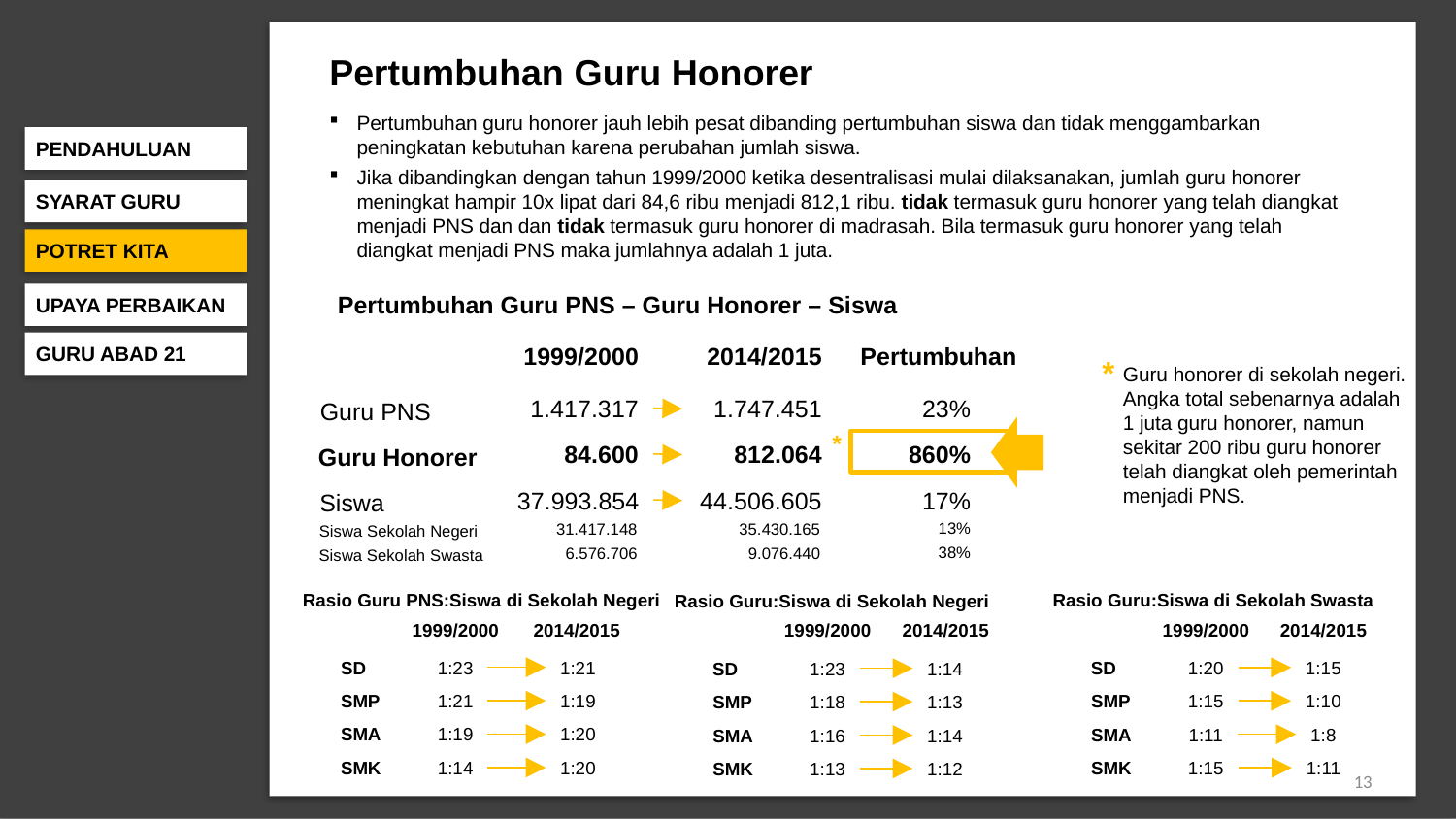

Pertumbuhan Guru Honorer
Pertumbuhan guru honorer jauh lebih pesat dibanding pertumbuhan siswa dan tidak menggambarkan peningkatan kebutuhan karena perubahan jumlah siswa.
Jika dibandingkan dengan tahun 1999/2000 ketika desentralisasi mulai dilaksanakan, jumlah guru honorer meningkat hampir 10x lipat dari 84,6 ribu menjadi 812,1 ribu. tidak termasuk guru honorer yang telah diangkat menjadi PNS dan dan tidak termasuk guru honorer di madrasah. Bila termasuk guru honorer yang telah diangkat menjadi PNS maka jumlahnya adalah 1 juta.
PENDAHULUAN
SYARAT GURU
POTRET KITA
Pertumbuhan Guru PNS – Guru Honorer – Siswa
UPAYA PERBAIKAN
GURU ABAD 21
1999/2000
2014/2015
Pertumbuhan
*
Guru honorer di sekolah negeri. Angka total sebenarnya adalah 1 juta guru honorer, namun sekitar 200 ribu guru honorer telah diangkat oleh pemerintah menjadi PNS.
1.417.317
1.747.451
23%
Guru PNS

*

84.600
812.064
860%
Guru Honorer
37.993.854
44.506.605
17%
Siswa
13%
31.417.148
35.430.165
Siswa Sekolah Negeri
38%
6.576.706
9.076.440
Siswa Sekolah Swasta
Rasio Guru PNS:Siswa di Sekolah Negeri
Rasio Guru:Siswa di Sekolah Swasta
Rasio Guru:Siswa di Sekolah Negeri
1999/2000
2014/2015
1999/2000
2014/2015
1999/2000
2014/2015
SD
1:23
1:21
SD
1:20
1:15
SD
1:23
1:14
SMP
1:21
1:19
SMP
1:15
1:10
SMP
1:18
1:13
SMA
1:19
1:20
SMA
1:11
1:8
SMA
1:16
1:14
SMK
1:14
1:20
SMK
1:15
1:11
SMK
1:13
1:12
13